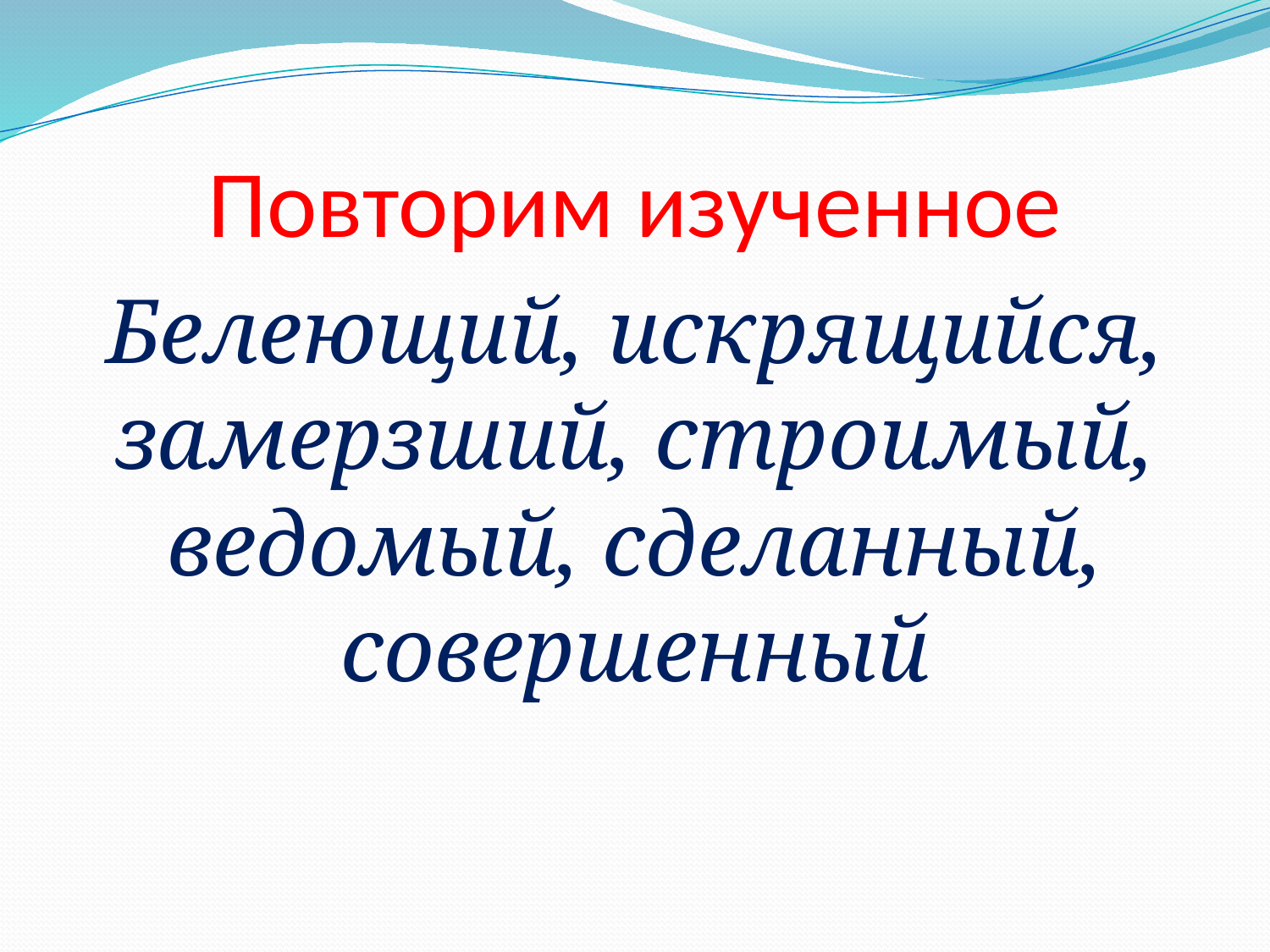

# Повторим изученное
Белеющий, искрящийся, замерзший, строимый, ведомый, сделанный, совершенный